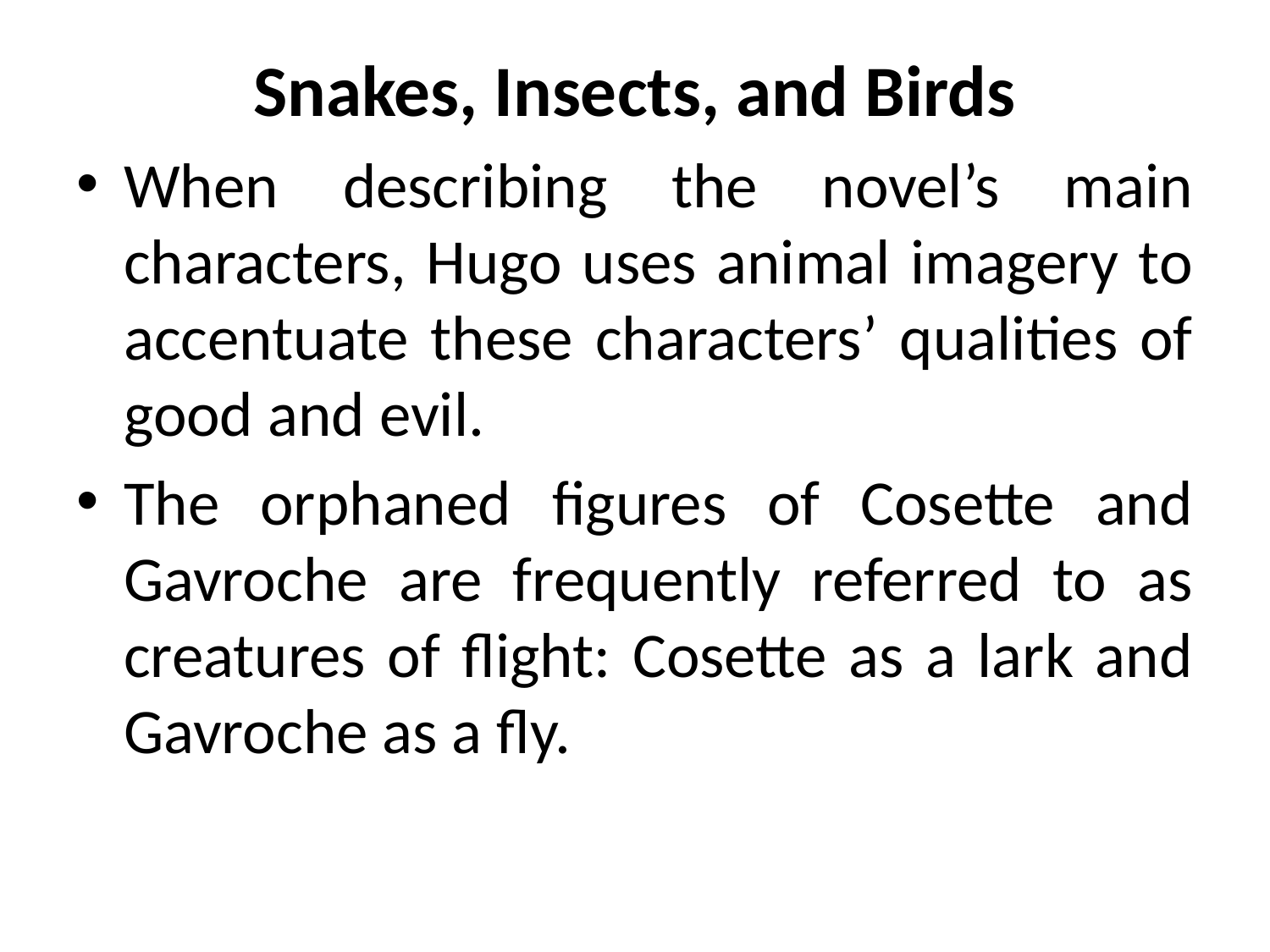

# Snakes, Insects, and Birds
When describing the novel’s main characters, Hugo uses animal imagery to accentuate these characters’ qualities of good and evil.
The orphaned figures of Cosette and Gavroche are frequently referred to as creatures of flight: Cosette as a lark and Gavroche as a fly.